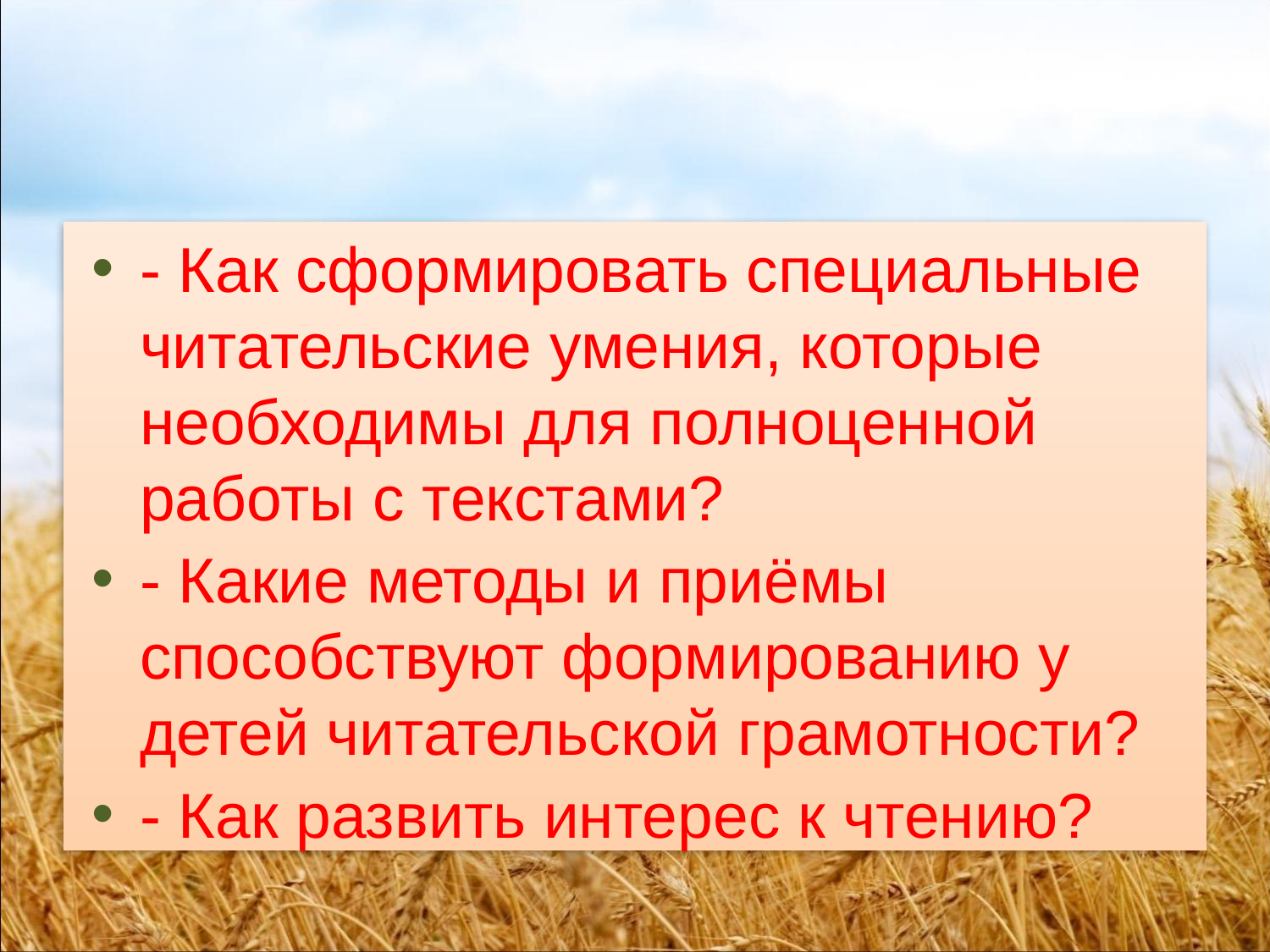

#
- Как сформировать специальные читательские умения, которые необходимы для полноценной работы с текстами?
- Какие методы и приёмы способствуют формированию у детей читательской грамотности?
- Как развить интерес к чтению?